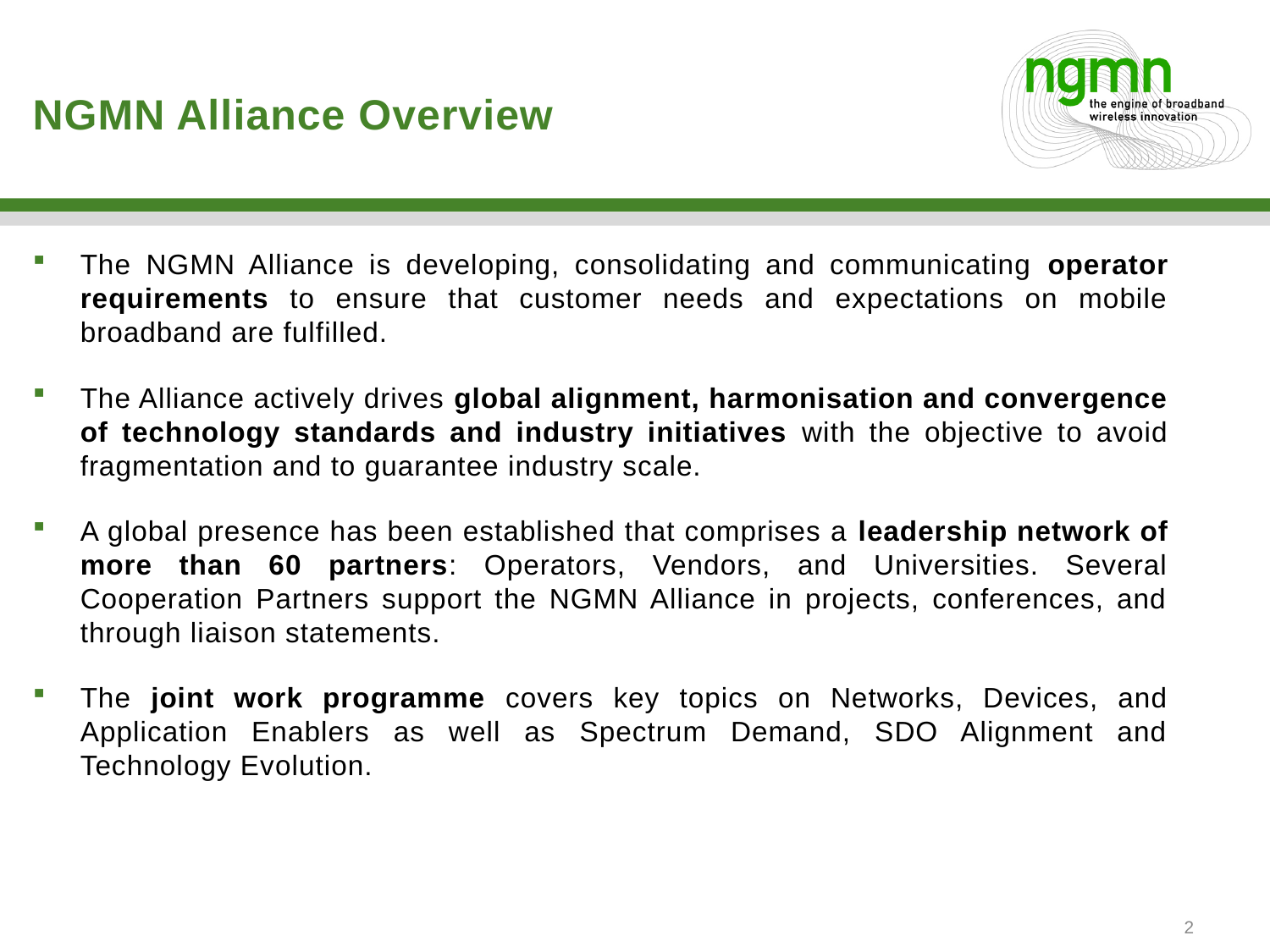

# NGMN Alliance Overview
The NGMN Alliance is developing, consolidating and communicating operator requirements to ensure that customer needs and expectations on mobile broadband are fulfilled.
The Alliance actively drives global alignment, harmonisation and convergence of technology standards and industry initiatives with the objective to avoid fragmentation and to guarantee industry scale.
A global presence has been established that comprises a leadership network of more than 60 partners: Operators, Vendors, and Universities. Several Cooperation Partners support the NGMN Alliance in projects, conferences, and through liaison statements.
The joint work programme covers key topics on Networks, Devices, and Application Enablers as well as Spectrum Demand, SDO Alignment and Technology Evolution.

2